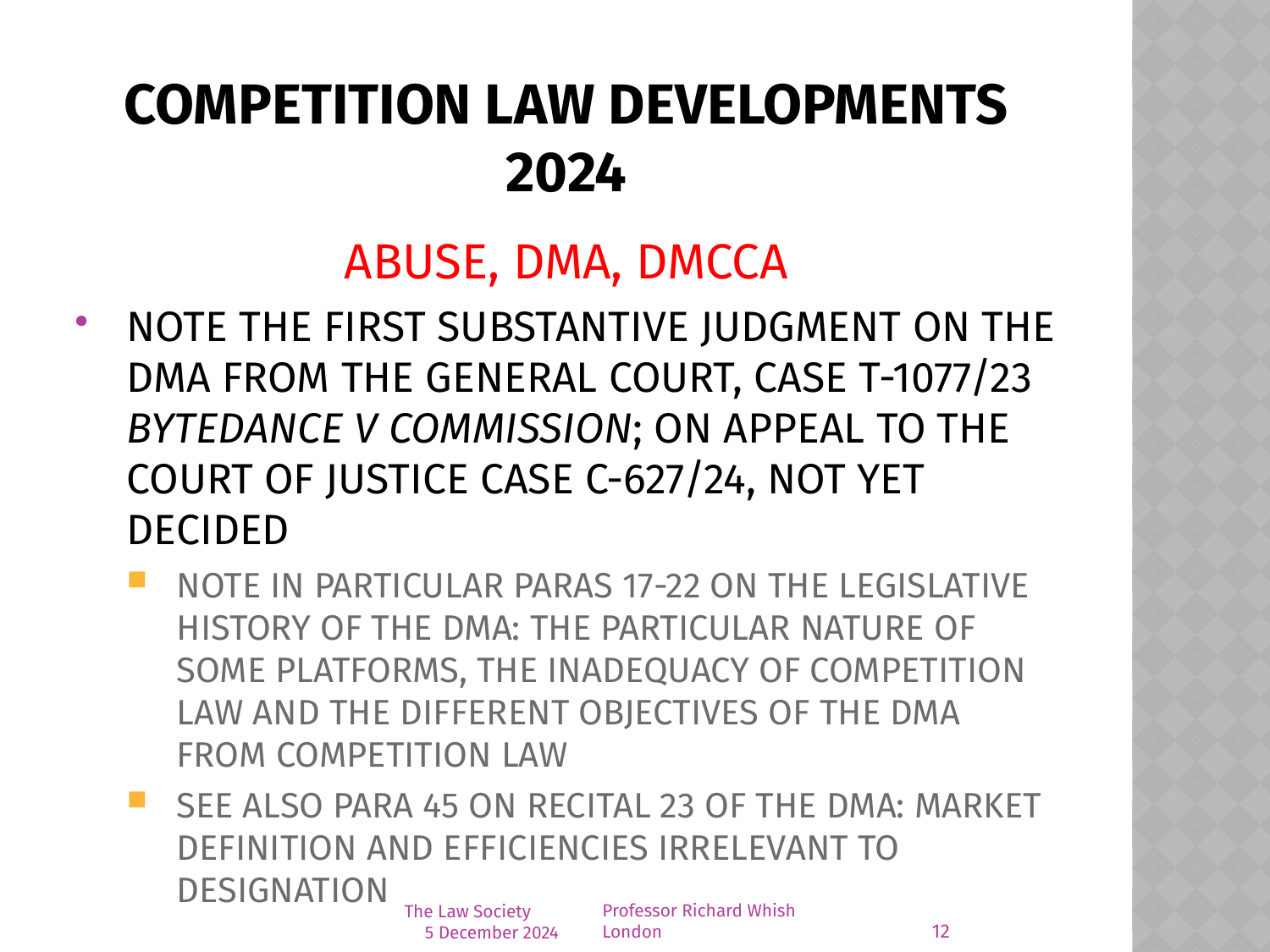

# Competition law developments 2024
ABUSE, DMA, DMCCA
Note the first substantive judgment ON THE DMA FROM THE GENERAL COURT, CASE T-1077/23 BYTEDANCE V COMMISSION; ON APPEAL TO THE COURT OF JUSTICE CASE C-627/24, NOT YET DECIDED
NOTE IN PARTICULAR PARAS 17-22 ON THE LEGISLATIVE HISTORY OF THE DMA: THE PARTICULAR NATURE OF SOME PLATFORMS, THE INADEQUACY OF COMPETITION LAW AND THE DIFFERENT OBJECTIVES OF THE DMA FROM COMPETITION LAW
SEE ALSO PARA 45 ON RECITAL 23 OF THE DMA: MARKET DEFINITION AND EFFICIENCIES IRRELEVANT TO DESIGNATION
12
The Law Society
5 December 2024
Professor Richard Whish London